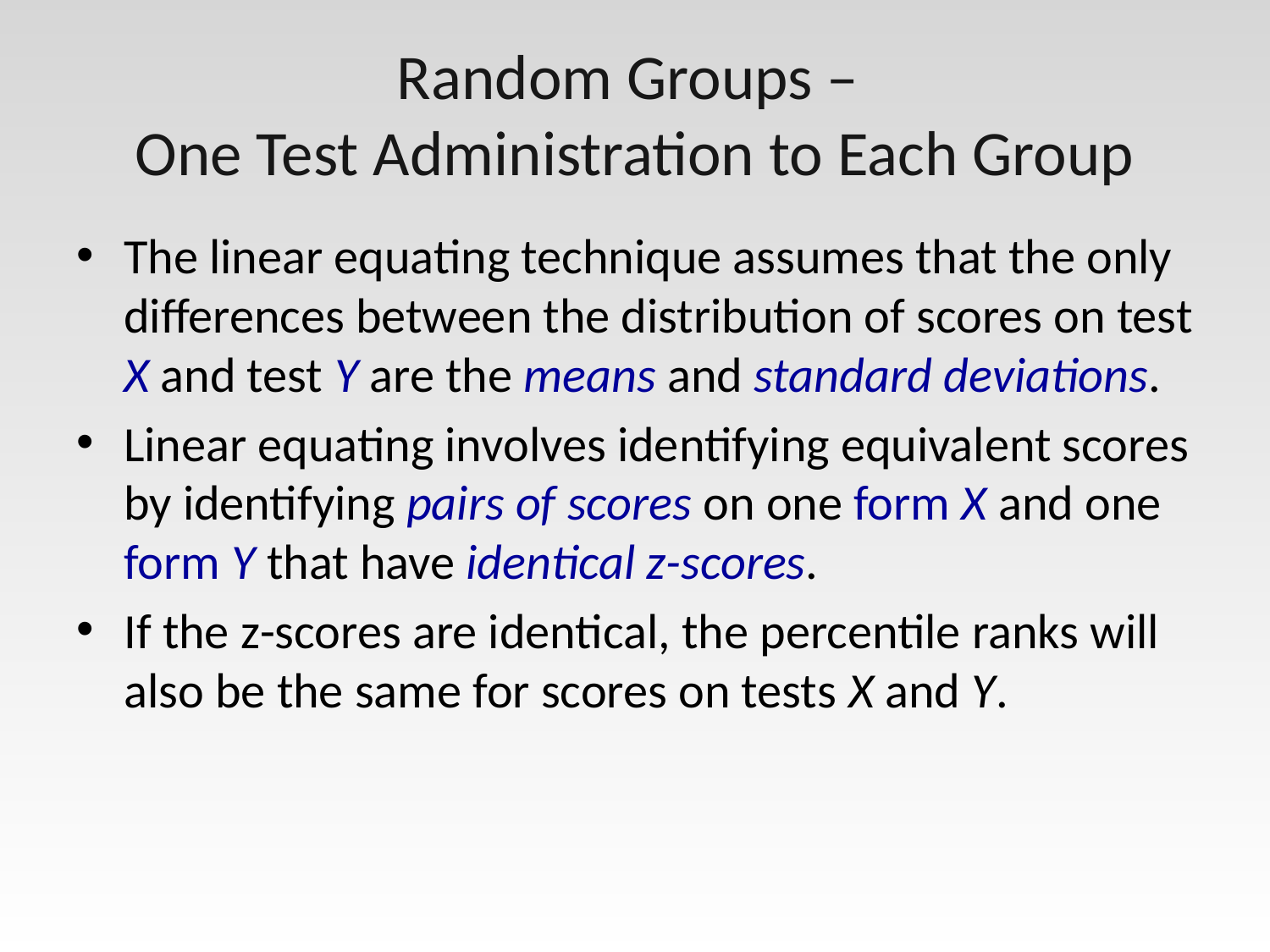

# Random Groups – One Test Administration to Each Group

The linear equating technique assumes that the only differences between the distribution of scores on test X and test Y are the means and standard deviations.
Linear equating involves identifying equivalent scores by identifying pairs of scores on one form X and one form Y that have identical z-scores.
If the z-scores are identical, the percentile ranks will also be the same for scores on tests X and Y.